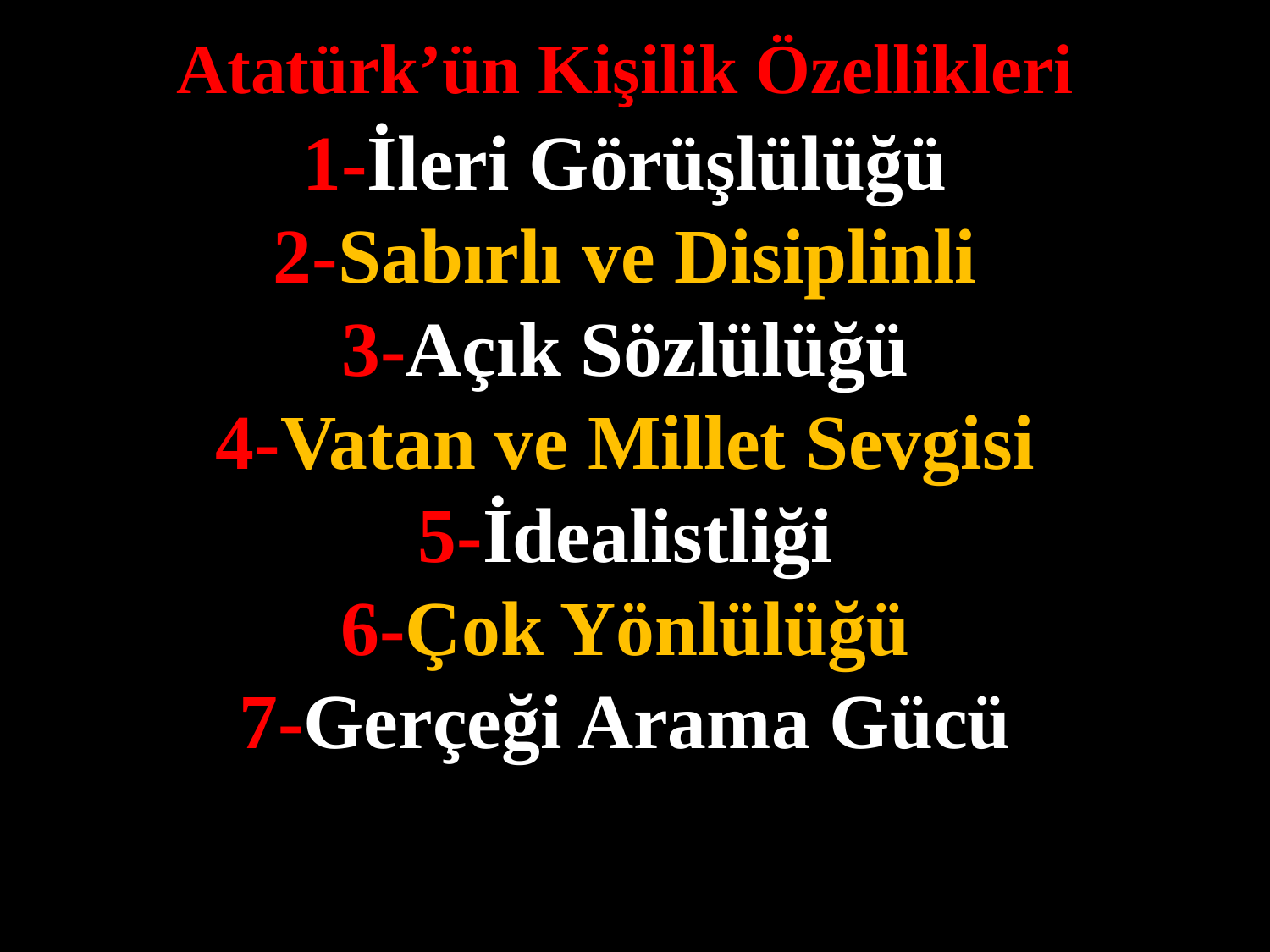

Atatürk’ün Kişilik Özellikleri
1-İleri Görüşlülüğü
2-Sabırlı ve Disiplinli
3-Açık Sözlülüğü
4-Vatan ve Millet Sevgisi
5-İdealistliği
6-Çok Yönlülüğü
7-Gerçeği Arama Gücü
#